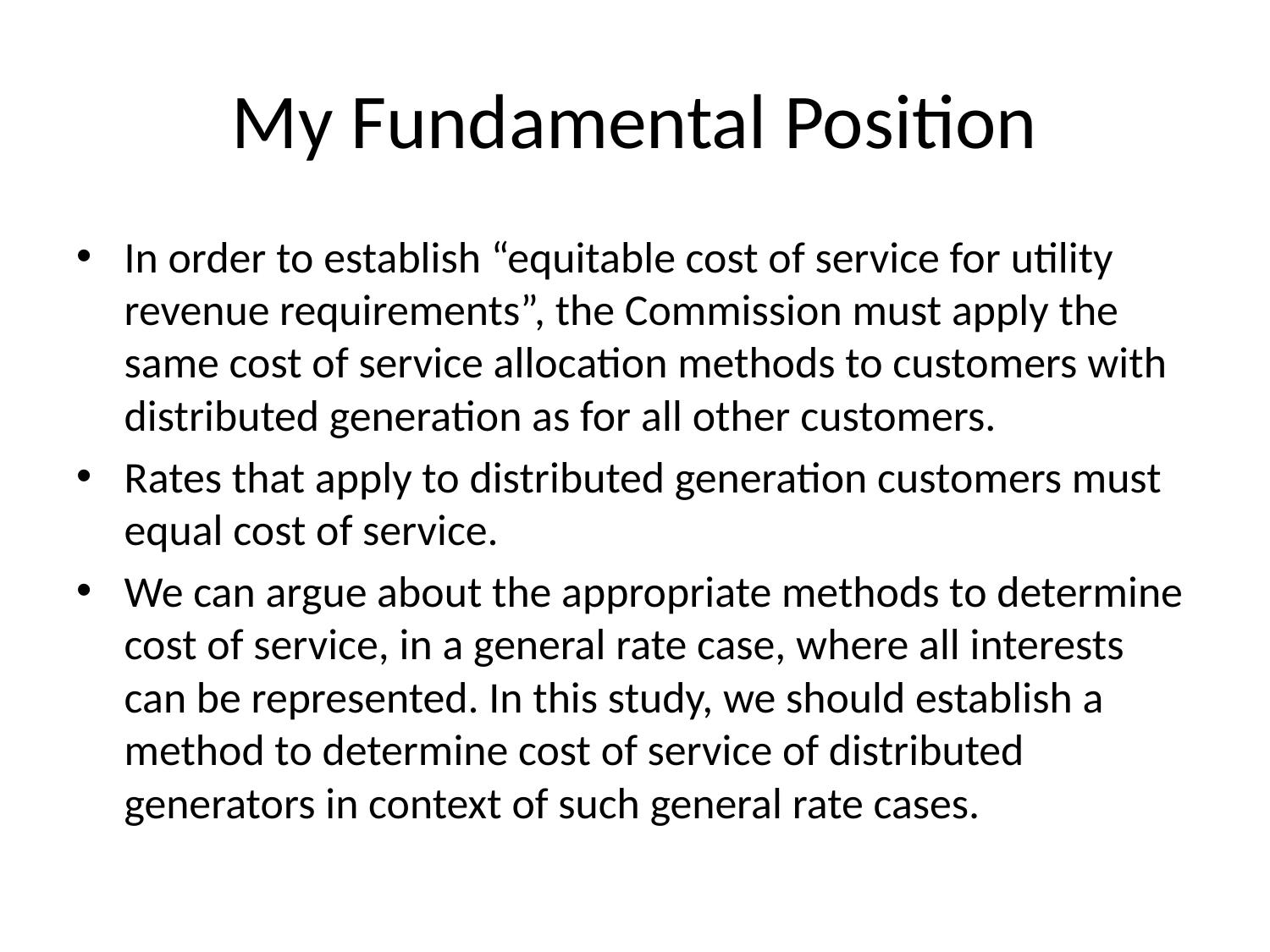

# My Fundamental Position
In order to establish “equitable cost of service for utility revenue requirements”, the Commission must apply the same cost of service allocation methods to customers with distributed generation as for all other customers.
Rates that apply to distributed generation customers must equal cost of service.
We can argue about the appropriate methods to determine cost of service, in a general rate case, where all interests can be represented. In this study, we should establish a method to determine cost of service of distributed generators in context of such general rate cases.